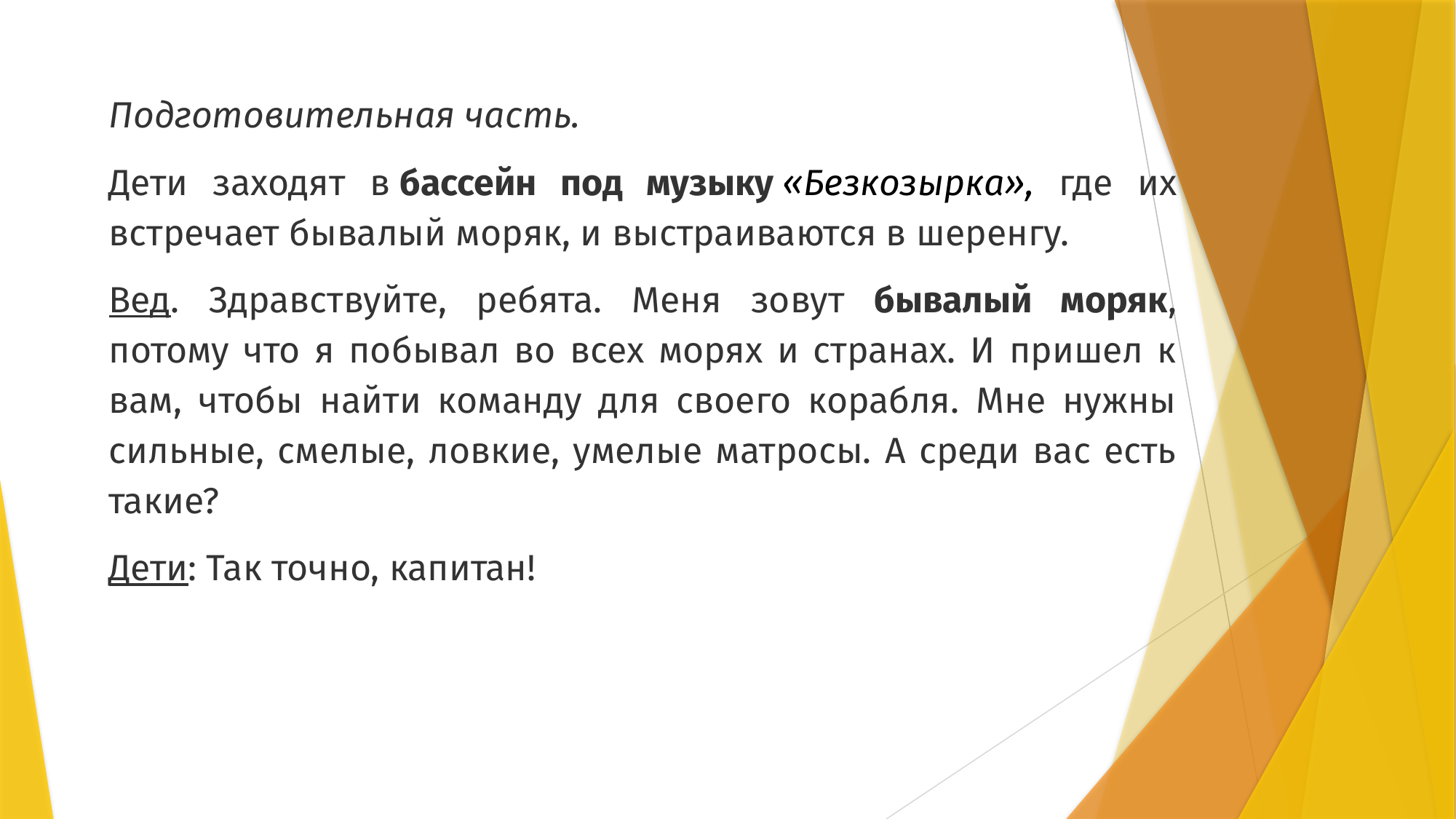

Подготовительная часть.
Дети заходят в бассейн под музыку «Безкозырка», где их встречает бывалый моряк, и выстраиваются в шеренгу.
Вед. Здравствуйте, ребята. Меня зовут бывалый моряк, потому что я побывал во всех морях и странах. И пришел к вам, чтобы найти команду для своего корабля. Мне нужны сильные, смелые, ловкие, умелые матросы. А среди вас есть такие?
Дети: Так точно, капитан!